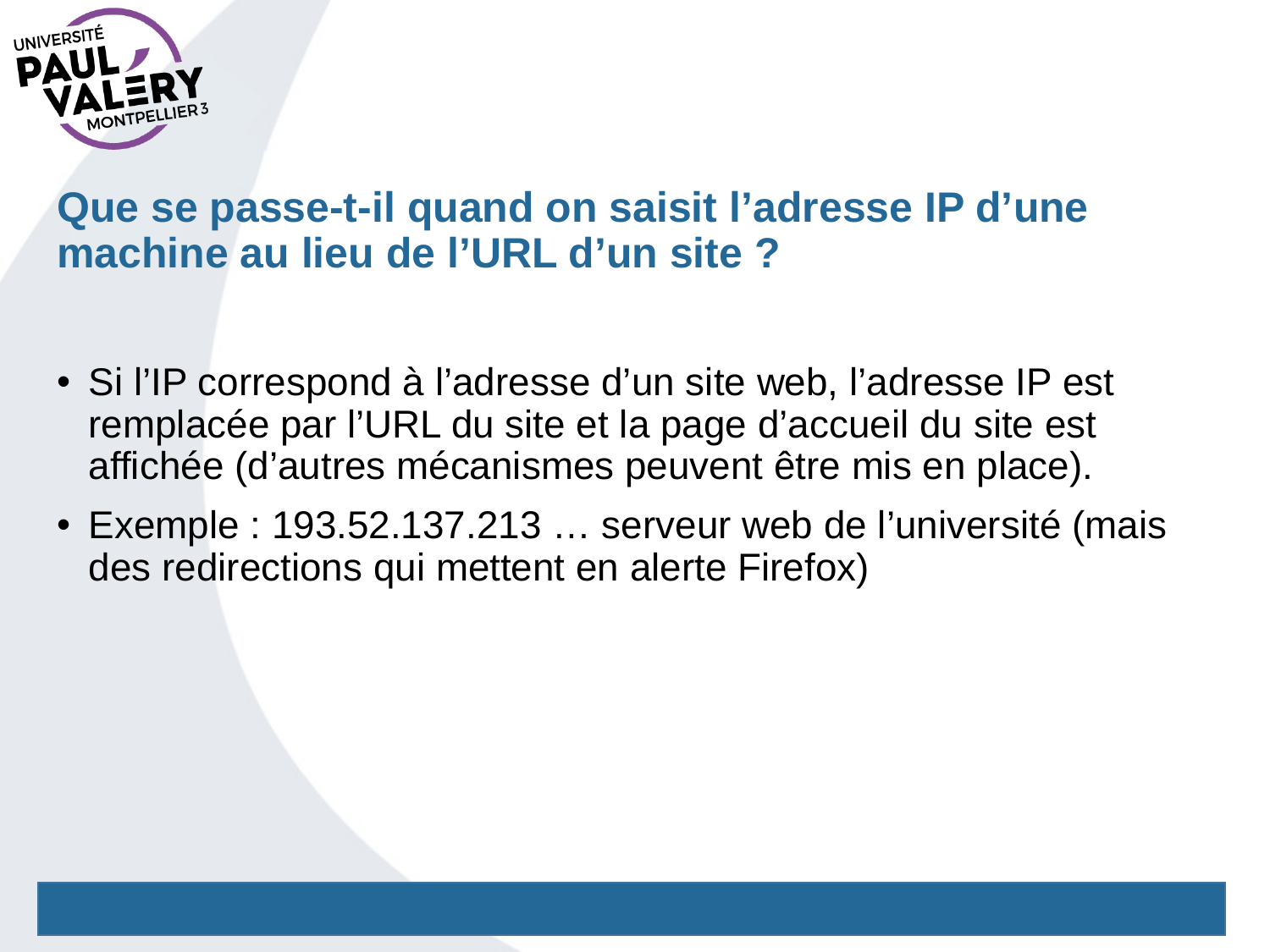

# Que se passe-t-il quand on saisit l’adresse IP d’une machine au lieu de l’URL d’un site ?
Si l’IP correspond à l’adresse d’un site web, l’adresse IP est remplacée par l’URL du site et la page d’accueil du site est affichée (d’autres mécanismes peuvent être mis en place).
Exemple : 193.52.137.213 … serveur web de l’université (mais des redirections qui mettent en alerte Firefox)